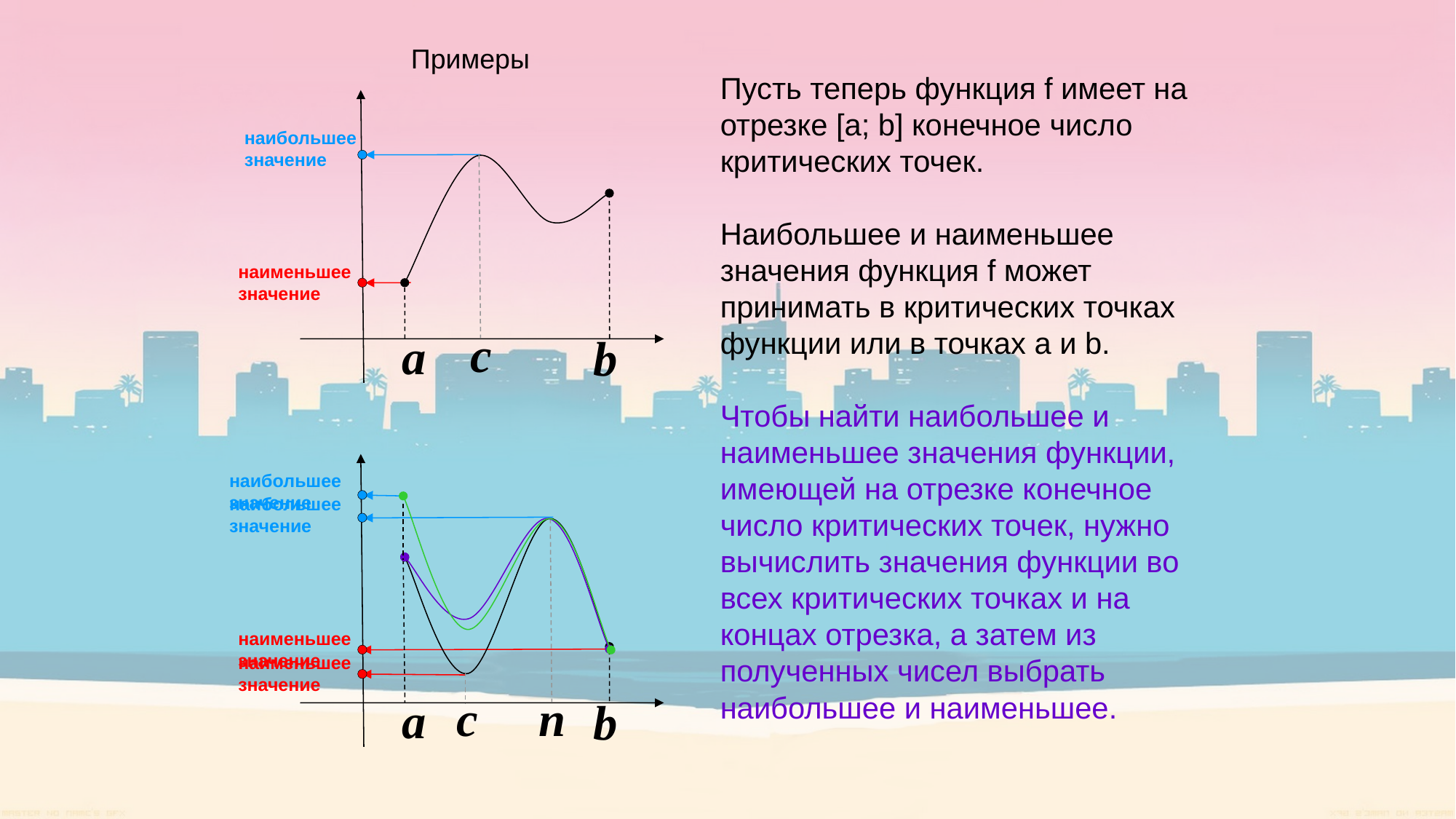

Примеры
Пусть теперь функция f имеет на отрезке [а; b] конечное число критических точек.

Наибольшее и наименьшее значения функция f может принимать в критических точках функции или в точках а и b.

Чтобы найти наибольшее и наименьшее значения функции, имеющей на отрезке конечное число критических точек, нужно вычислить значения функции во всех критических точках и на концах отрезка, а затем из полученных чисел выбрать наибольшее и наименьшее.

наибольшее
значение

c

наименьшее
значение

a
b

наибольшее
значение

наибольшее
значение

n

наименьшее
значение

наименьшее
значение

c
a
b